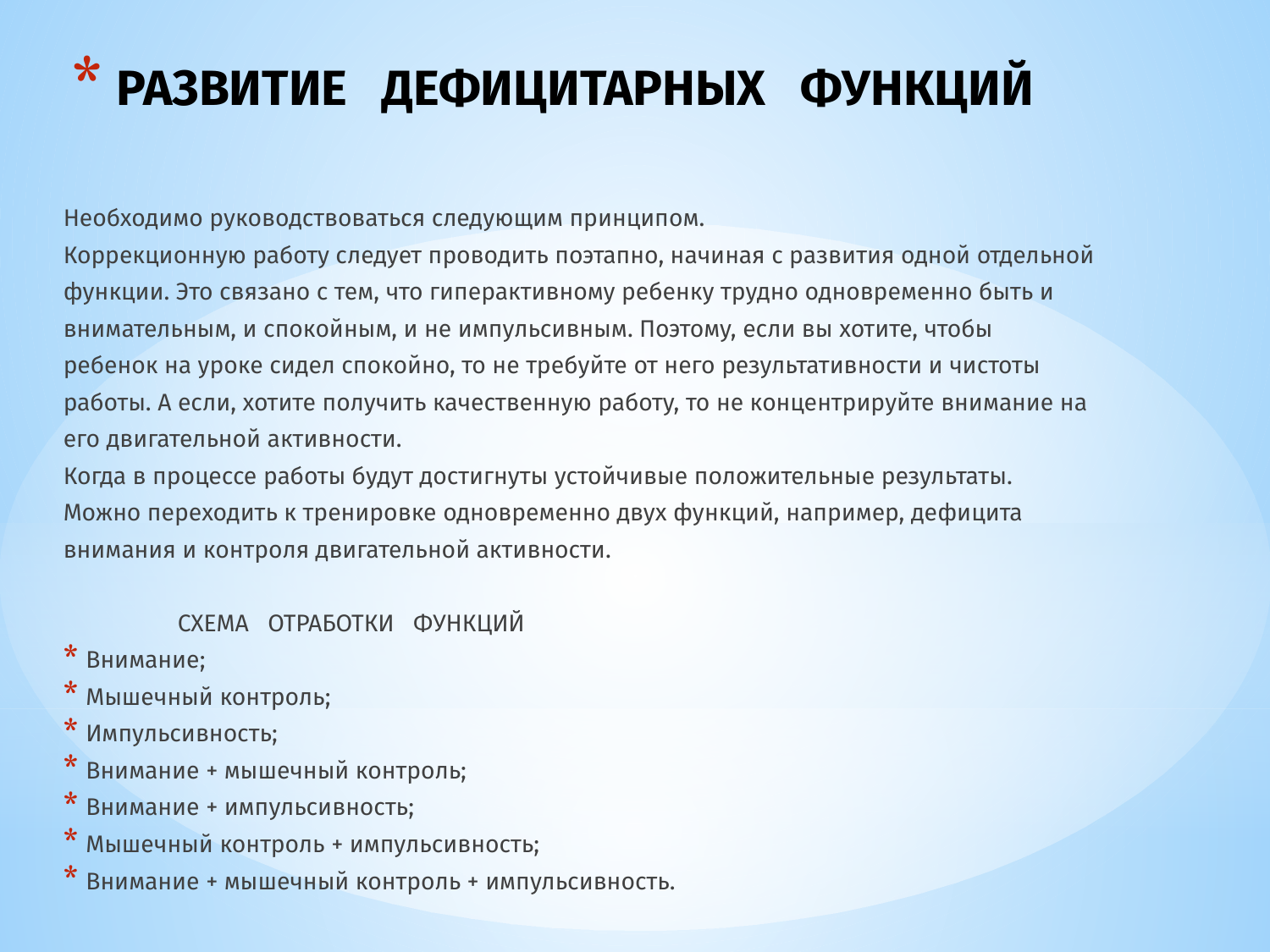

# РАЗВИТИЕ   ДЕФИЦИТАРНЫХ   ФУНКЦИЙ
Необходимо руководствоваться следующим принципом.
Коррекционную работу следует проводить поэтапно, начиная с развития одной отдельной
функции. Это связано с тем, что гиперактивному ребенку трудно одновременно быть и
внимательным, и спокойным, и не импульсивным. Поэтому, если вы хотите, чтобы
ребенок на уроке сидел спокойно, то не требуйте от него результативности и чистоты
работы. А если, хотите получить качественную работу, то не концентрируйте внимание на
его двигательной активности.
Когда в процессе работы будут достигнуты устойчивые положительные результаты.
Можно переходить к тренировке одновременно двух функций, например, дефицита
внимания и контроля двигательной активности.

                  СХЕМА   ОТРАБОТКИ   ФУНКЦИЙ
Внимание;
Мышечный контроль;
Импульсивность;
Внимание + мышечный контроль;
Внимание + импульсивность;
Мышечный контроль + импульсивность;
Внимание + мышечный контроль + импульсивность.